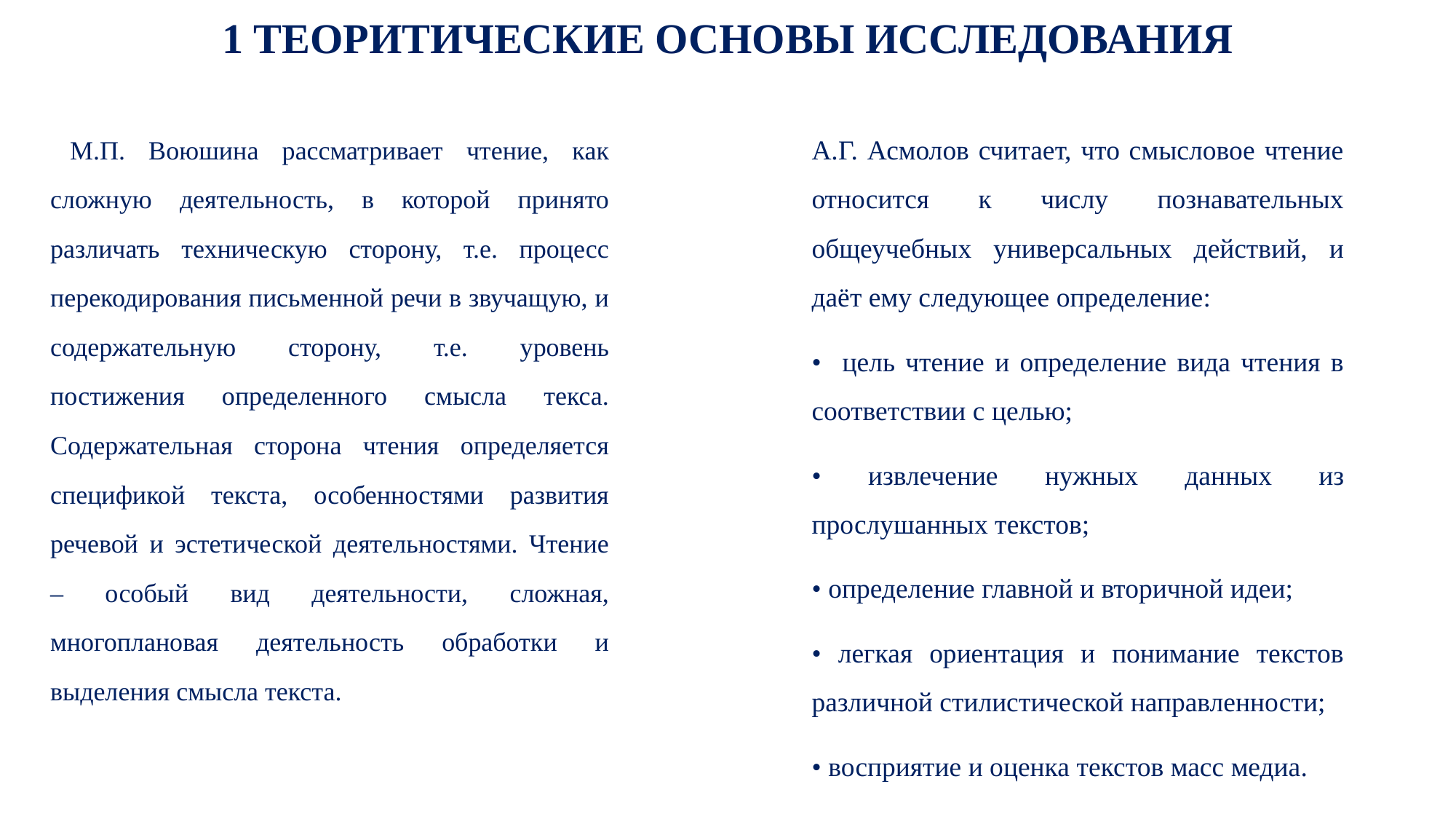

# 1 ТЕОРИТИЧЕСКИЕ ОСНОВЫ ИССЛЕДОВАНИЯ
 М.П. Воюшина рассматривает чтение, как сложную деятельность, в которой принято различать техническую сторону, т.е. процесс перекодирования письменной речи в звучащую, и содержательную сторону, т.е. уровень постижения определенного смысла текса. Содержательная сторона чтения определяется спецификой текста, особенностями развития речевой и эстетической деятельностями. Чтение – особый вид деятельности, сложная, многоплановая деятельность обработки и выделения смысла текста.
А.Г. Асмолов считает, что смысловое чтение относится к числу познавательных общеучебных универсальных действий, и даёт ему следующее определение:
•  цель чтение и определение вида чтения в соответствии с целью;
• извлечение нужных данных из прослушанных текстов;
• определение главной и вторичной идеи;
• легкая ориентация и понимание текстов различной стилистической направленности;
• восприятие и оценка текстов масс медиа.